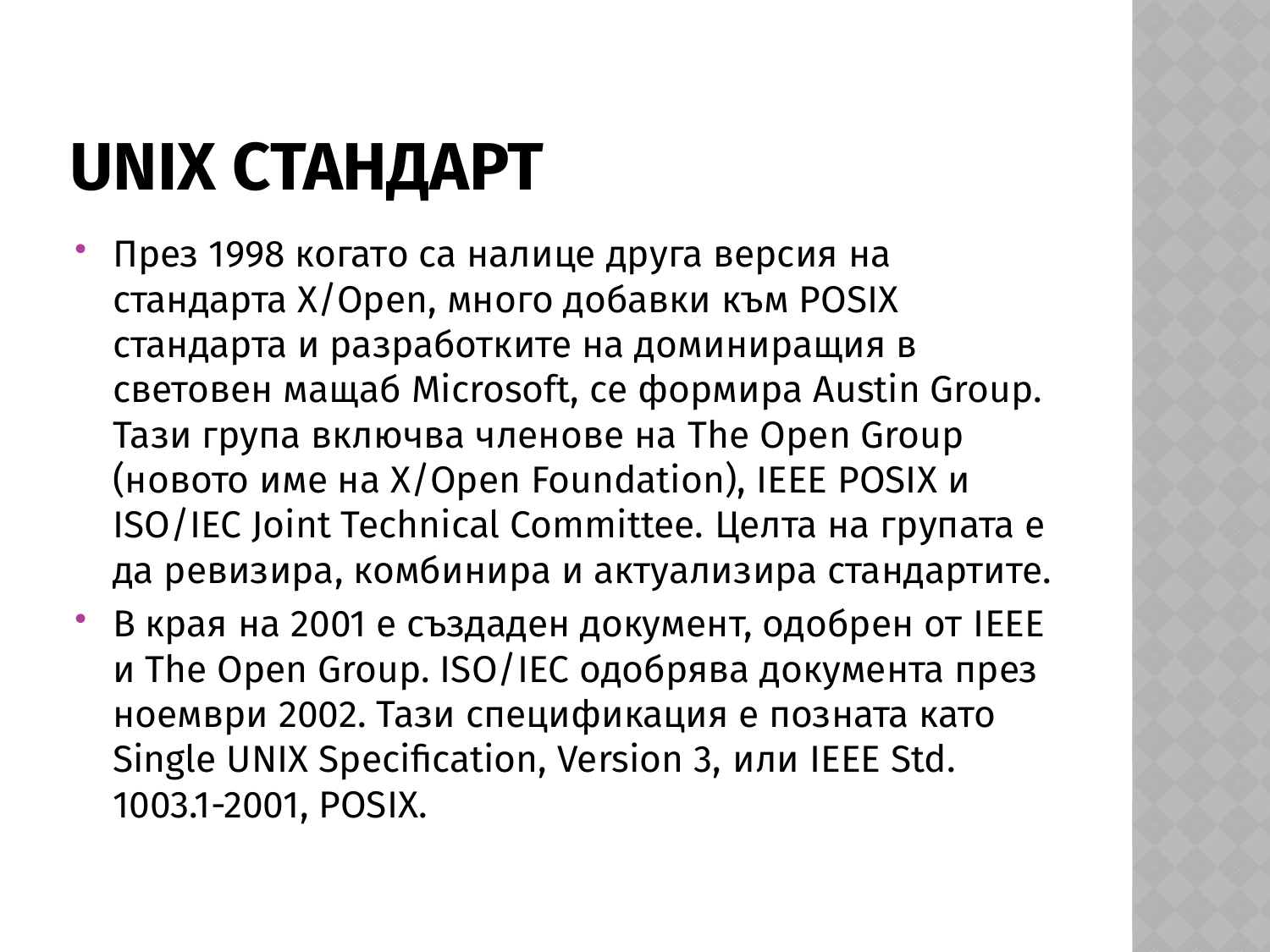

# UNIX Стандарт
През 1998 когато са налице друга версия на стандарта X/Open, много добавки към POSIX стандарта и разработките на доминиращия в световен мащаб Microsoft, се формира Austin Group. Тази група включва членове на The Open Group (новото име на X/Open Foundation), IEEE POSIX и ISO/IEC Joint Technical Committee. Целта на групата е да ревизира, комбинира и актуализира стандартите.
В края на 2001 е създаден документ, одобрен от IEEE и The Open Group. ISO/IEC одобрява документа през ноември 2002. Тази спецификация е позната като Single UNIX Specification, Version 3, или IEEE Std. 1003.1-2001, POSIX.